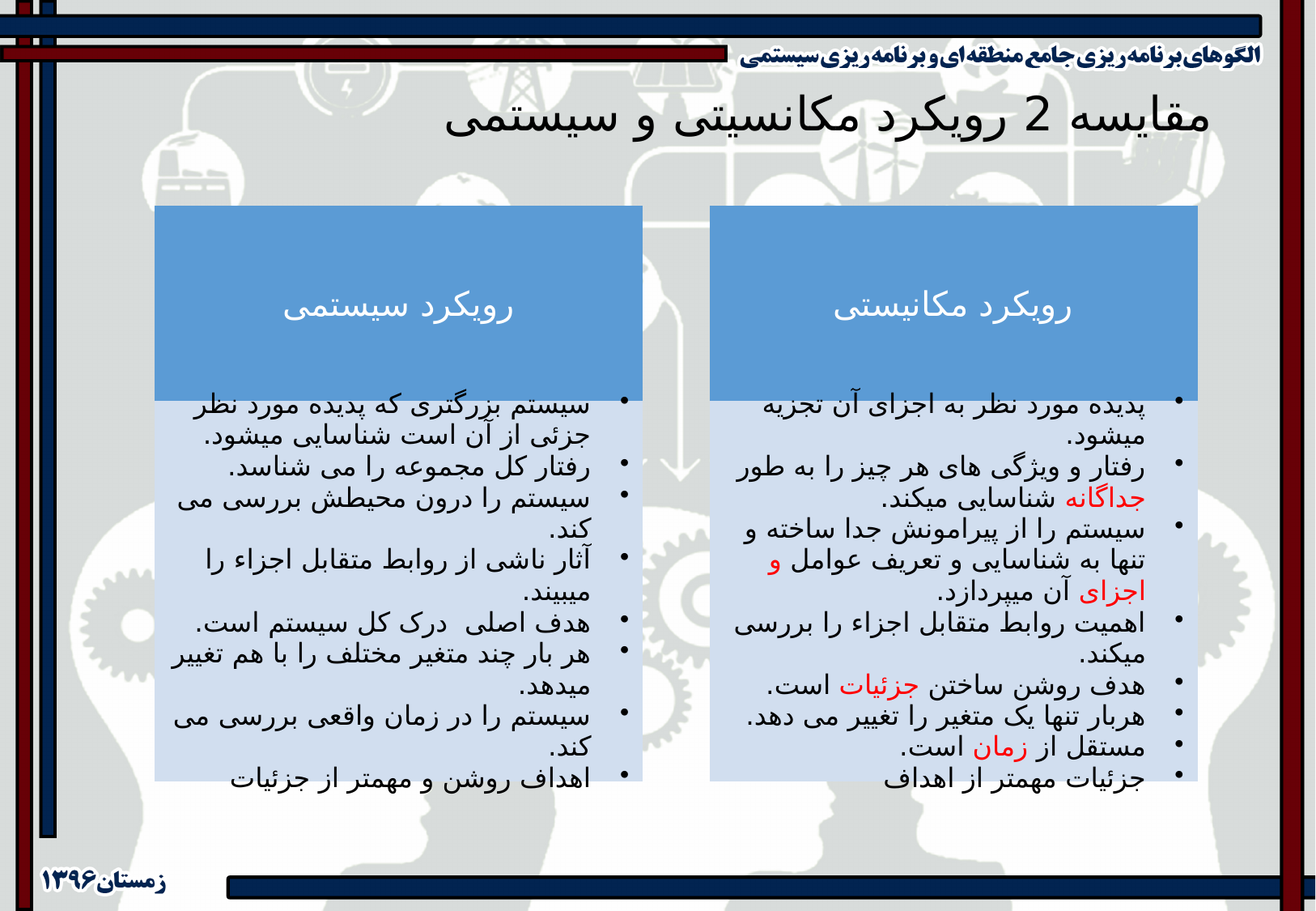

مقایسه 2 رویکرد مکانسیتی و سیستمی

رویکرد سیستمی
سیستم بزرگتری که پدیده مورد نظر جزئی از آن است شناسایی میشود.
رویکرد مکانیستی
پدیده مورد نظر به اجزای آن تجزیه میشود.
رفتار و ویژگی های هر چیز را به طور جداگانه شناسایی میکند.
سیستم را از پیرامونش جدا ساخته و تنها به شناسایی و تعریف عوامل و اجزای آن میپردازد.
اهمیت روابط متقابل اجزاء را بررسی میکند.
هدف روشن ساختن جزئیات است.
هربار تنها یک متغیر را تغییر می دهد.
مستقل از زمان است.
جزئیات مهمتر از اهداف
رفتار کل مجموعه را می شناسد.
سیستم را درون محیطش بررسی می کند.
آثار ناشی از روابط متقابل اجزاء را میبیند.
هدف اصلی  درک کل سیستم است.
هر بار چند متغیر مختلف را با هم تغییر میدهد.
سیستم را در زمان واقعی بررسی می کند.
اهداف روشن و مهمتر از جزئیات